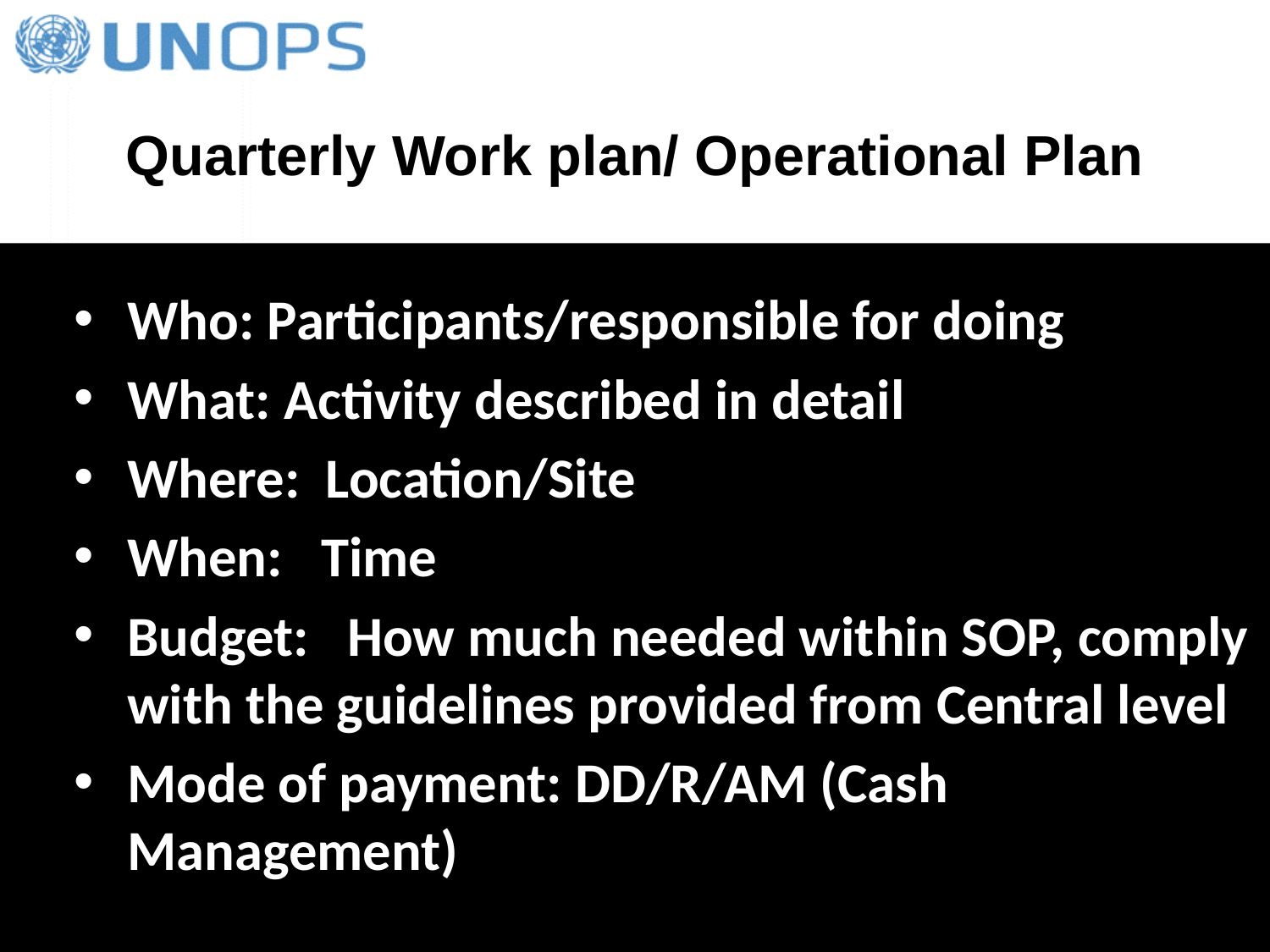

# Quarterly Work plan/ Operational Plan

Who: Participants/responsible for doing
What: Activity described in detail
Where:  Location/Site
When:   Time
Budget:   How much needed within SOP, comply with the guidelines provided from Central level
Mode of payment: DD/R/AM (Cash Management)